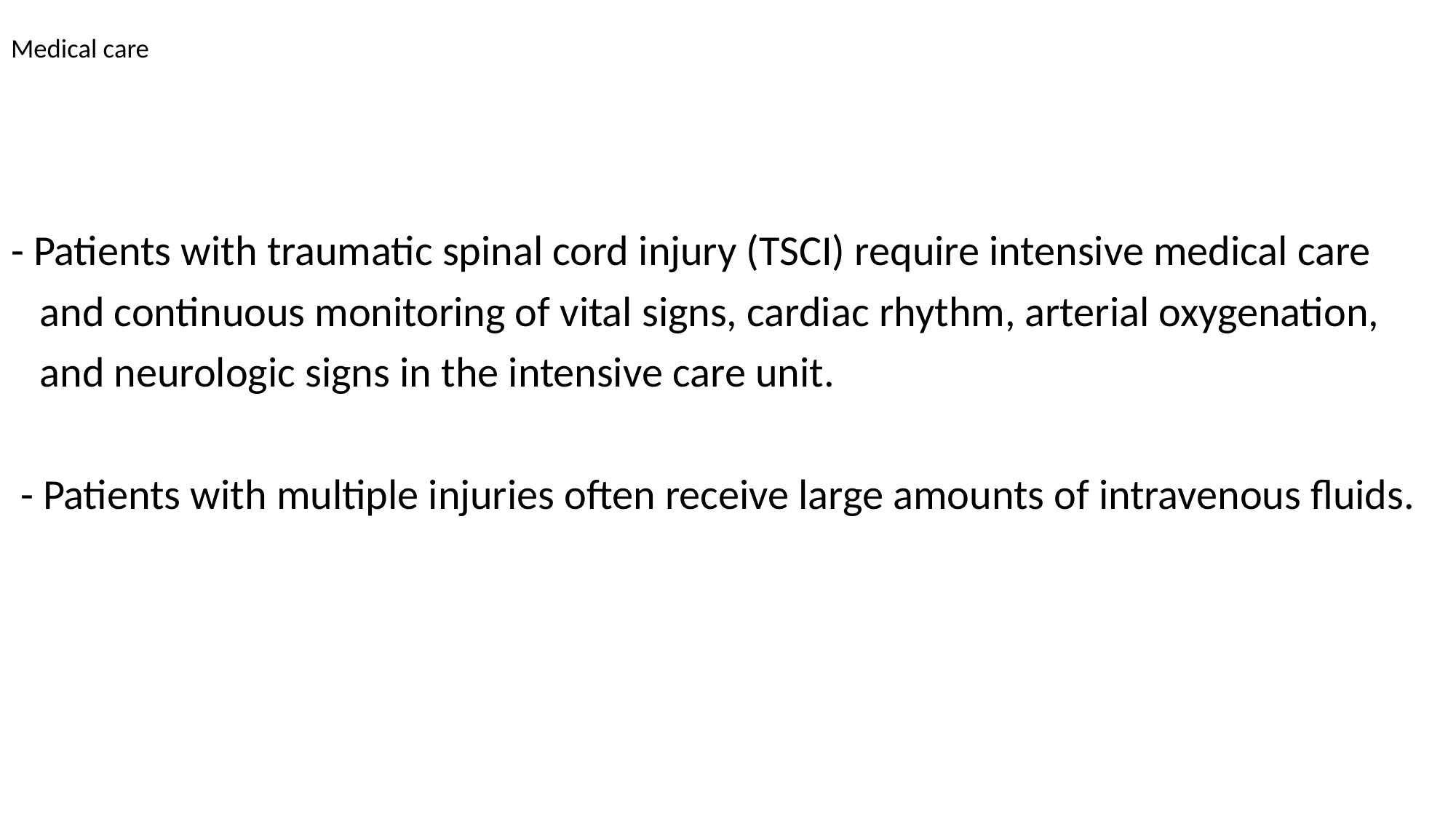

# Medical care

- Patients with traumatic spinal cord injury (TSCI) require intensive medical care
   and continuous monitoring of vital signs, cardiac rhythm, arterial oxygenation,
   and neurologic signs in the intensive care unit.

 - Patients with multiple injuries often receive large amounts of intravenous fluids.